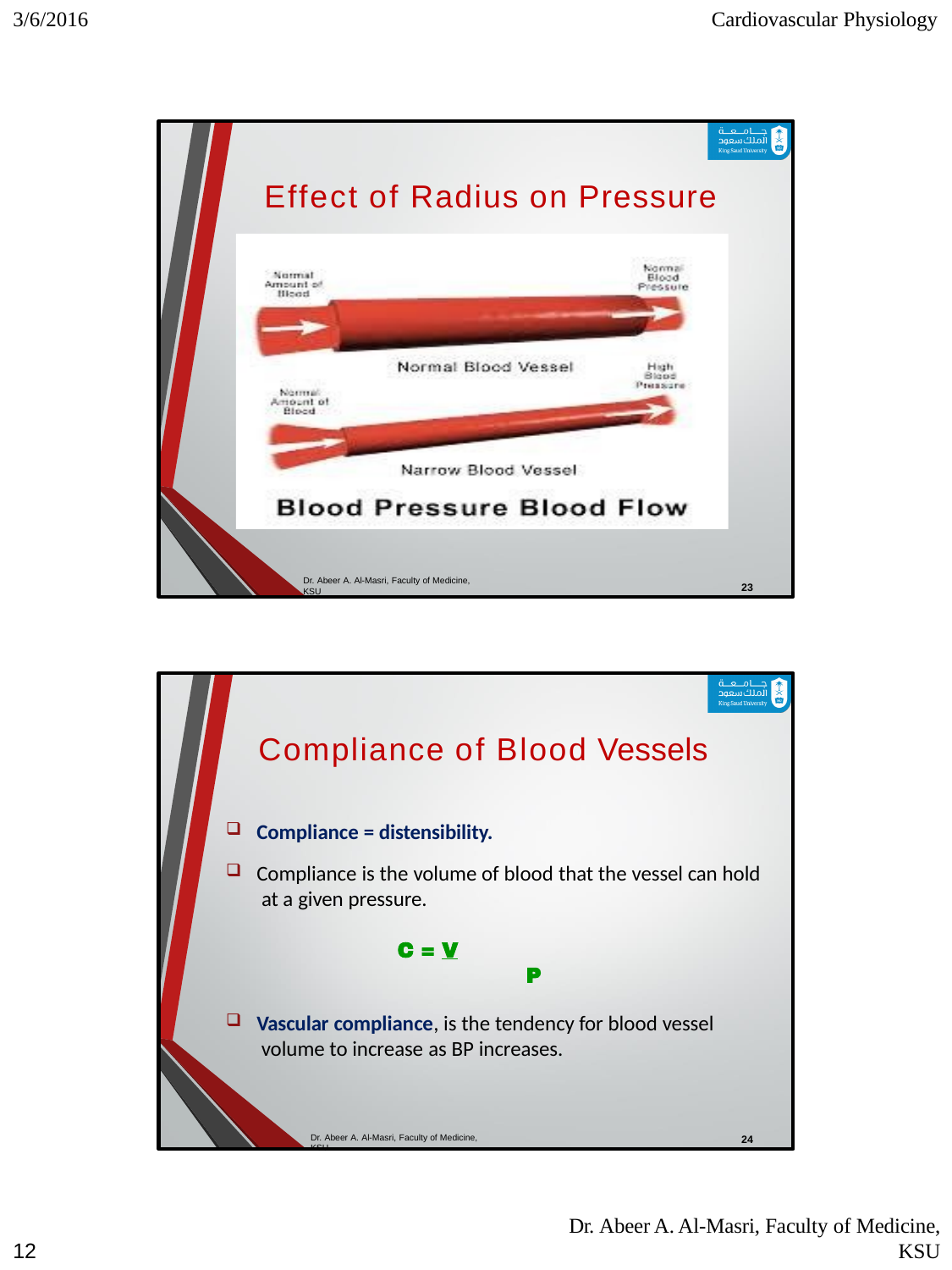

3/6/2016
Cardiovascular Physiology

Effect of Radius on Pressure

Dr. Abeer A. Al-Masri, Faculty of Medicine, KSU
23

Compliance of Blood Vessels
Compliance = distensibility.
Compliance is the volume of blood that the vessel can hold  at a given pressure.

C = V
P

Vascular compliance, is the tendency for blood vessel  volume to increase as BP increases.

Dr. Abeer A. Al-Masri, Faculty of Medicine, KSU
24
Dr. Abeer A. Al-Masri, Faculty of Medicine,
KSU
12